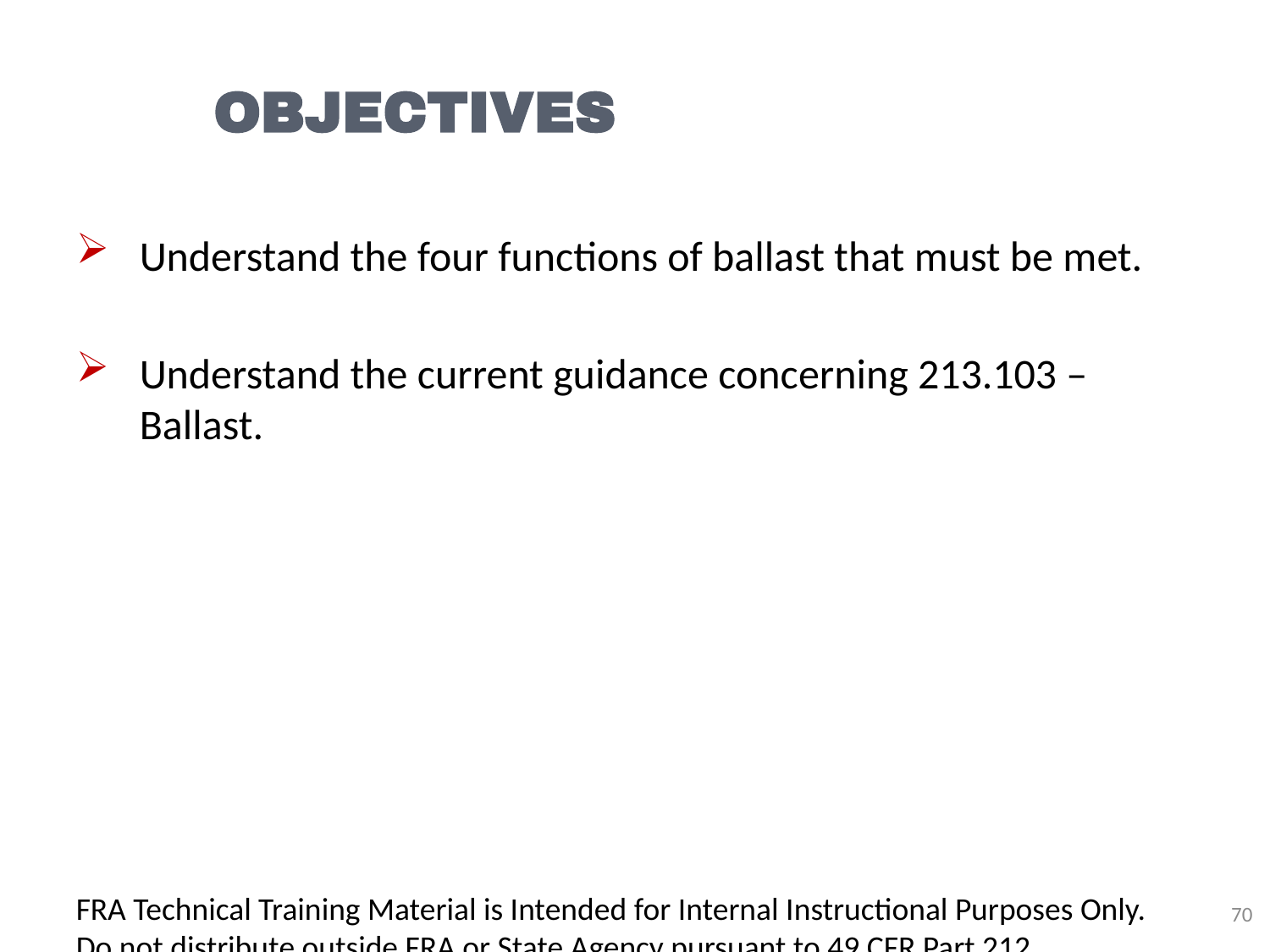

# Objectives
Understand the four functions of ballast that must be met.

Understand the current guidance concerning 213.103 – Ballast.

FRA Technical Training Material is Intended for Internal Instructional Purposes Only.
Do not distribute outside FRA or State Agency pursuant to 49 CFR Part 212.
70